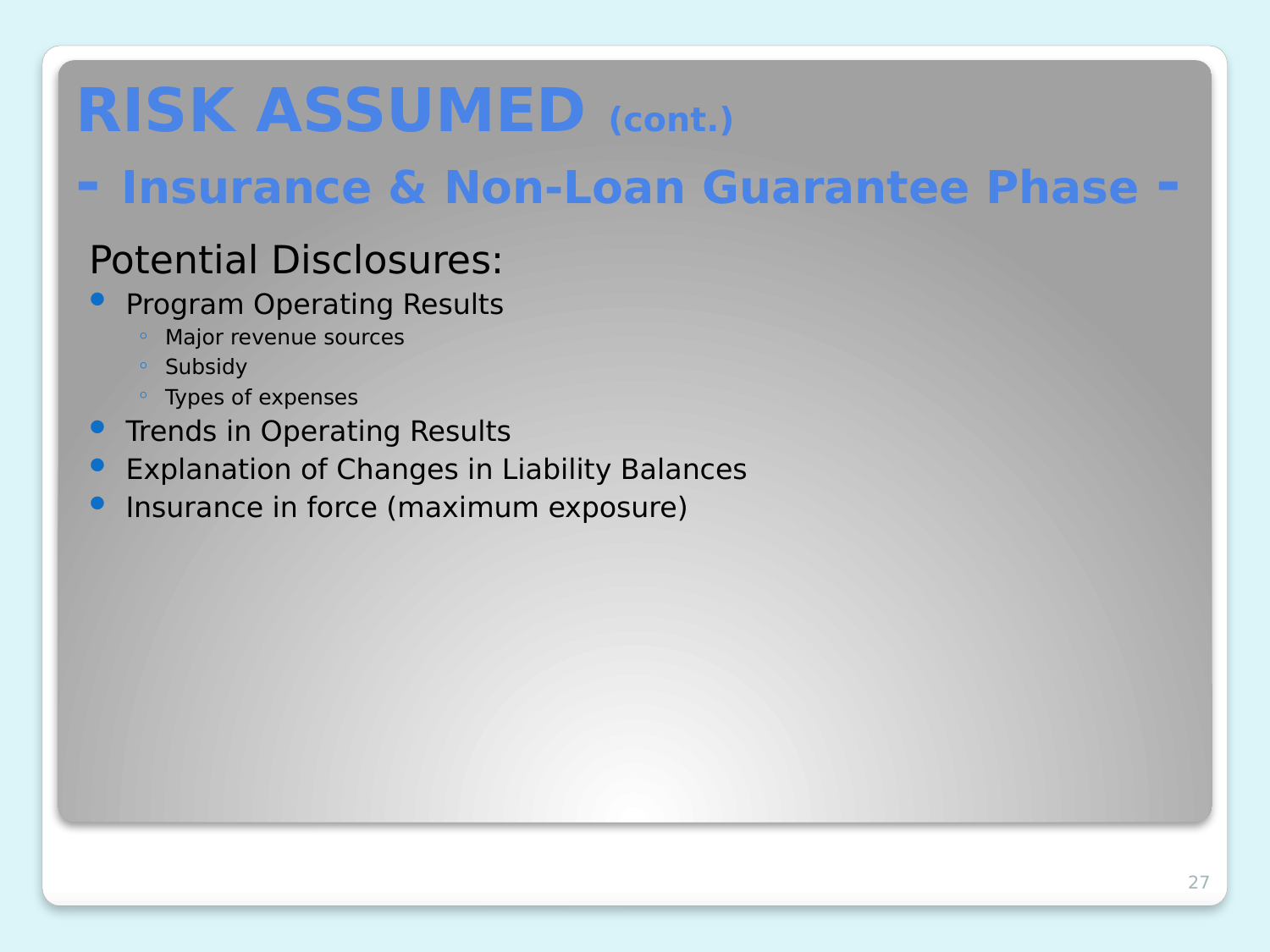

# RISK ASSUMED (cont.) - Insurance & Non-Loan Guarantee Phase -
Potential Disclosures:
Program Operating Results
Major revenue sources
Subsidy
Types of expenses
Trends in Operating Results
Explanation of Changes in Liability Balances
Insurance in force (maximum exposure)
27